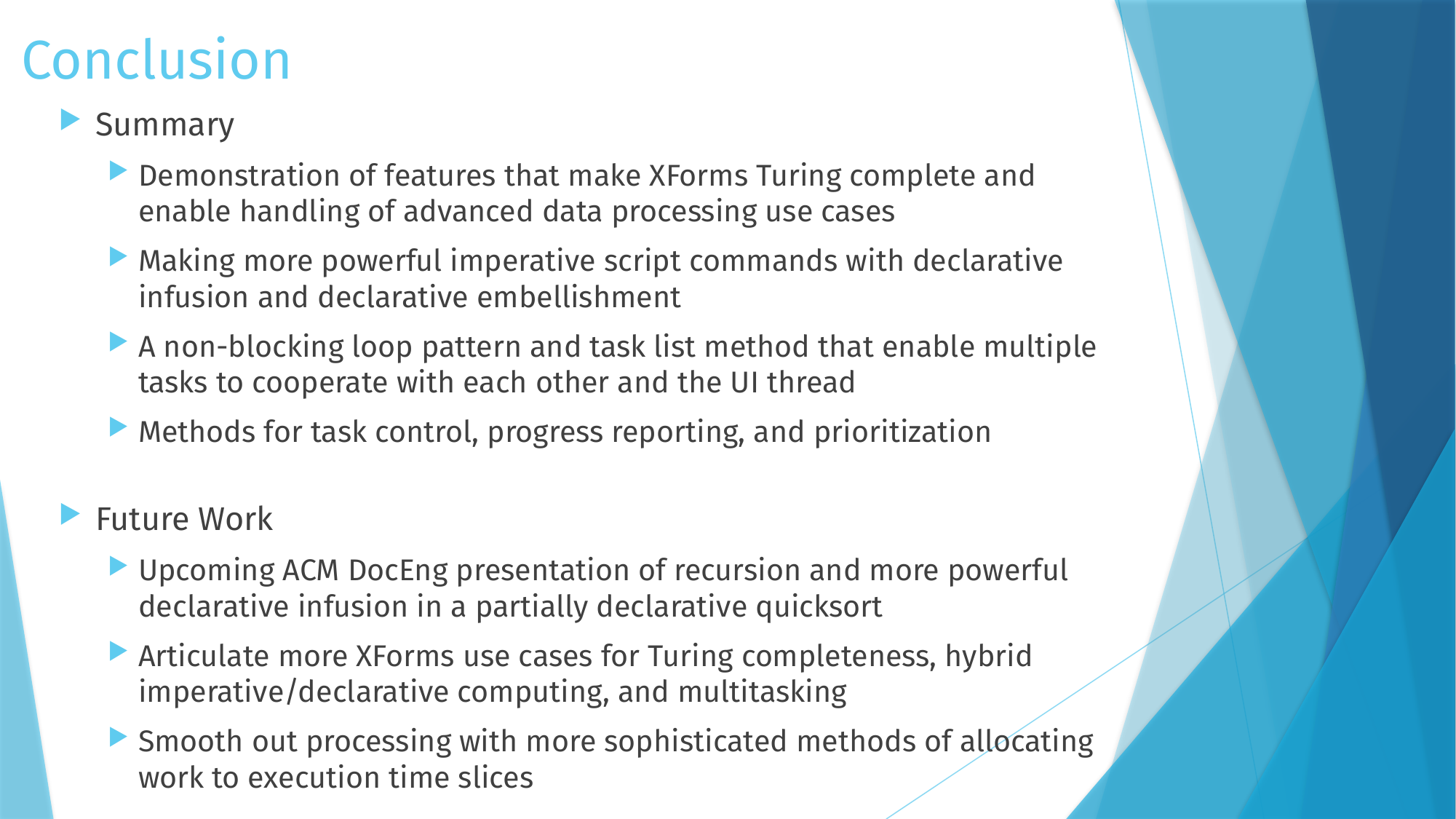

# Conclusion
Summary
Demonstration of features that make XForms Turing complete and enable handling of advanced data processing use cases
Making more powerful imperative script commands with declarative infusion and declarative embellishment
A non-blocking loop pattern and task list method that enable multiple tasks to cooperate with each other and the UI thread
Methods for task control, progress reporting, and prioritization
Future Work
Upcoming ACM DocEng presentation of recursion and more powerful declarative infusion in a partially declarative quicksort
Articulate more XForms use cases for Turing completeness, hybrid imperative/declarative computing, and multitasking
Smooth out processing with more sophisticated methods of allocating work to execution time slices